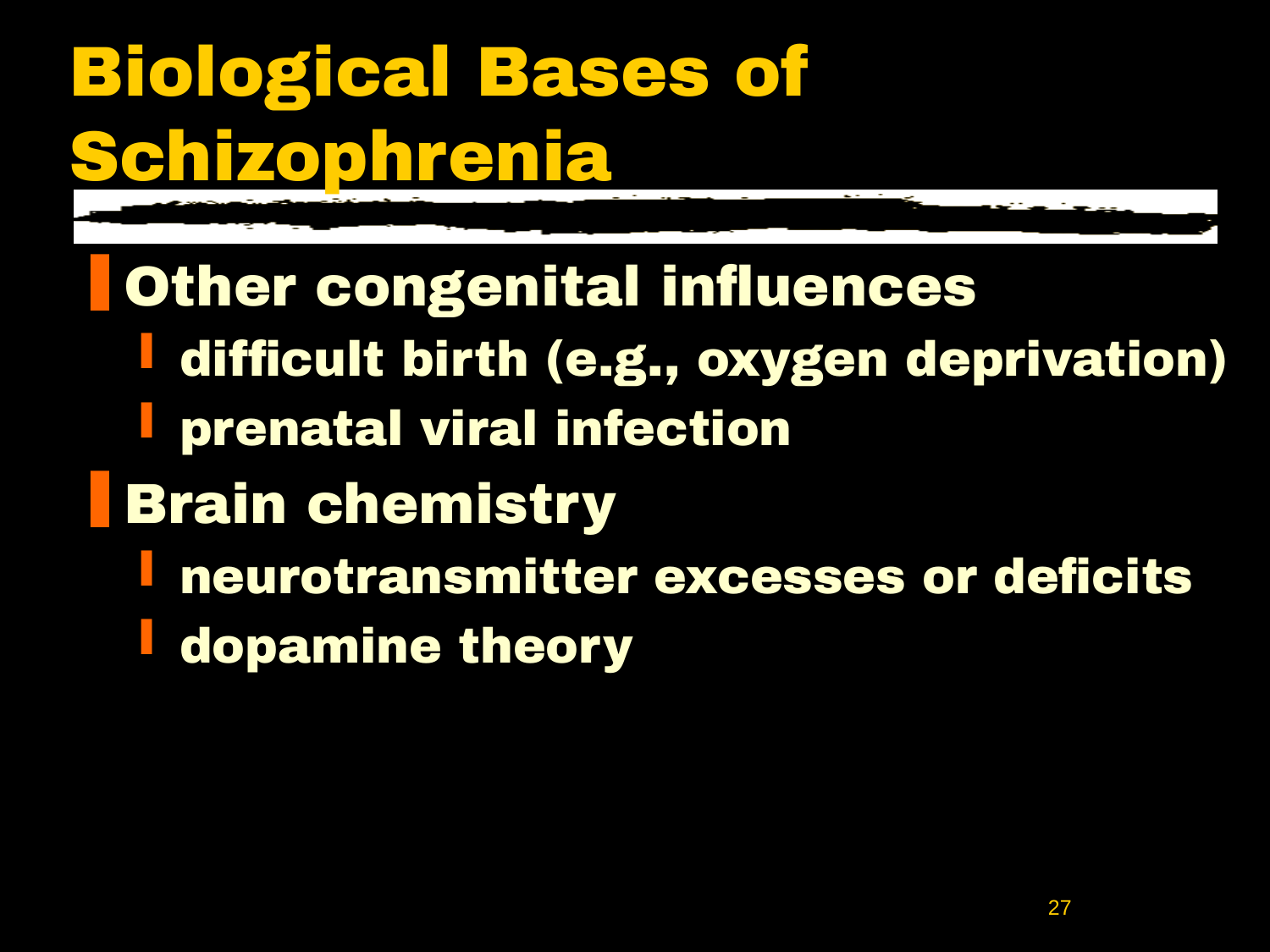

# Biological Bases of Schizophrenia
Other congenital influences
difficult birth (e.g., oxygen deprivation)
prenatal viral infection
Brain chemistry
neurotransmitter excesses or deficits
dopamine theory